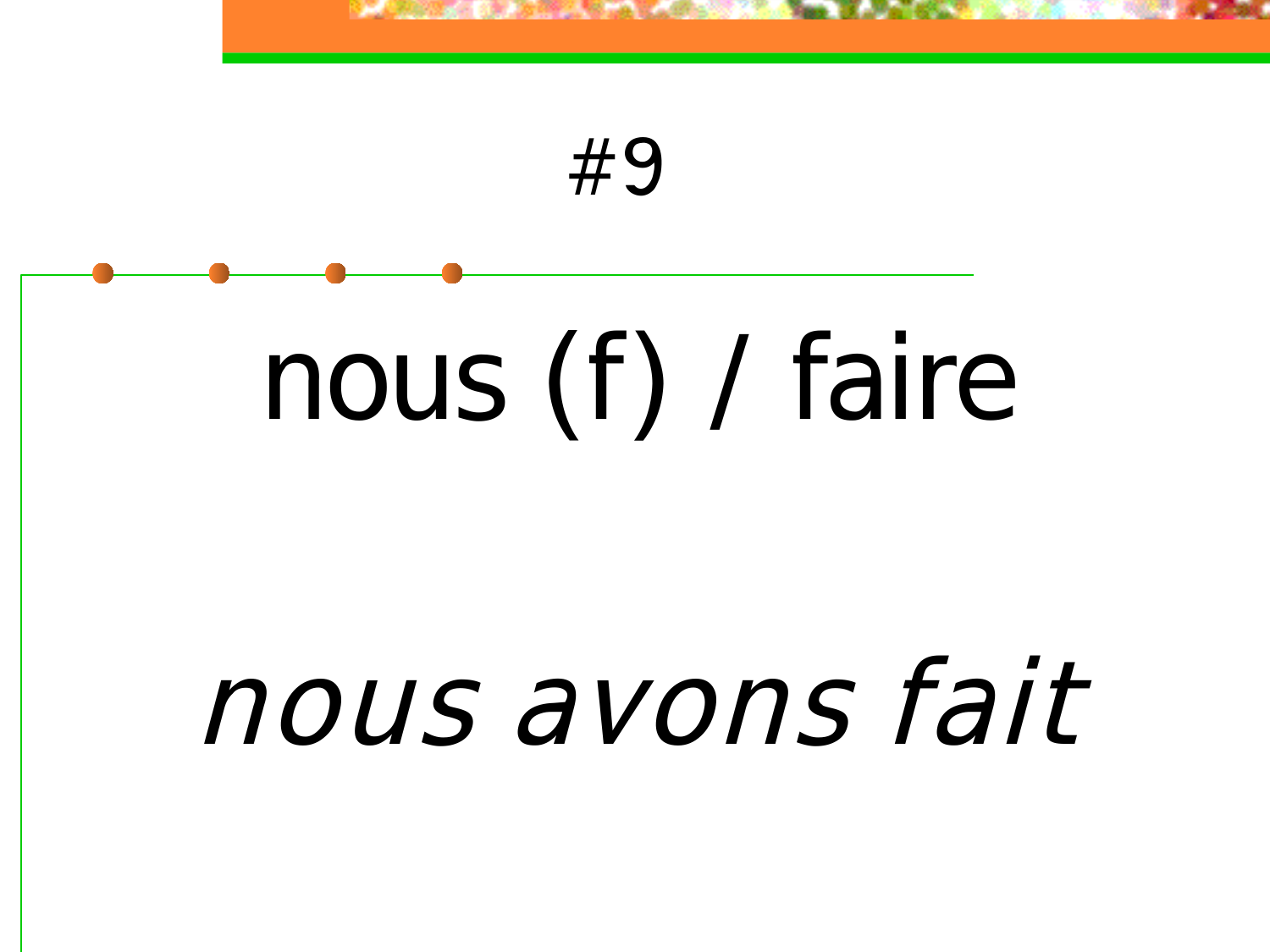

# #9
nous (f) / faire

nous avons fait